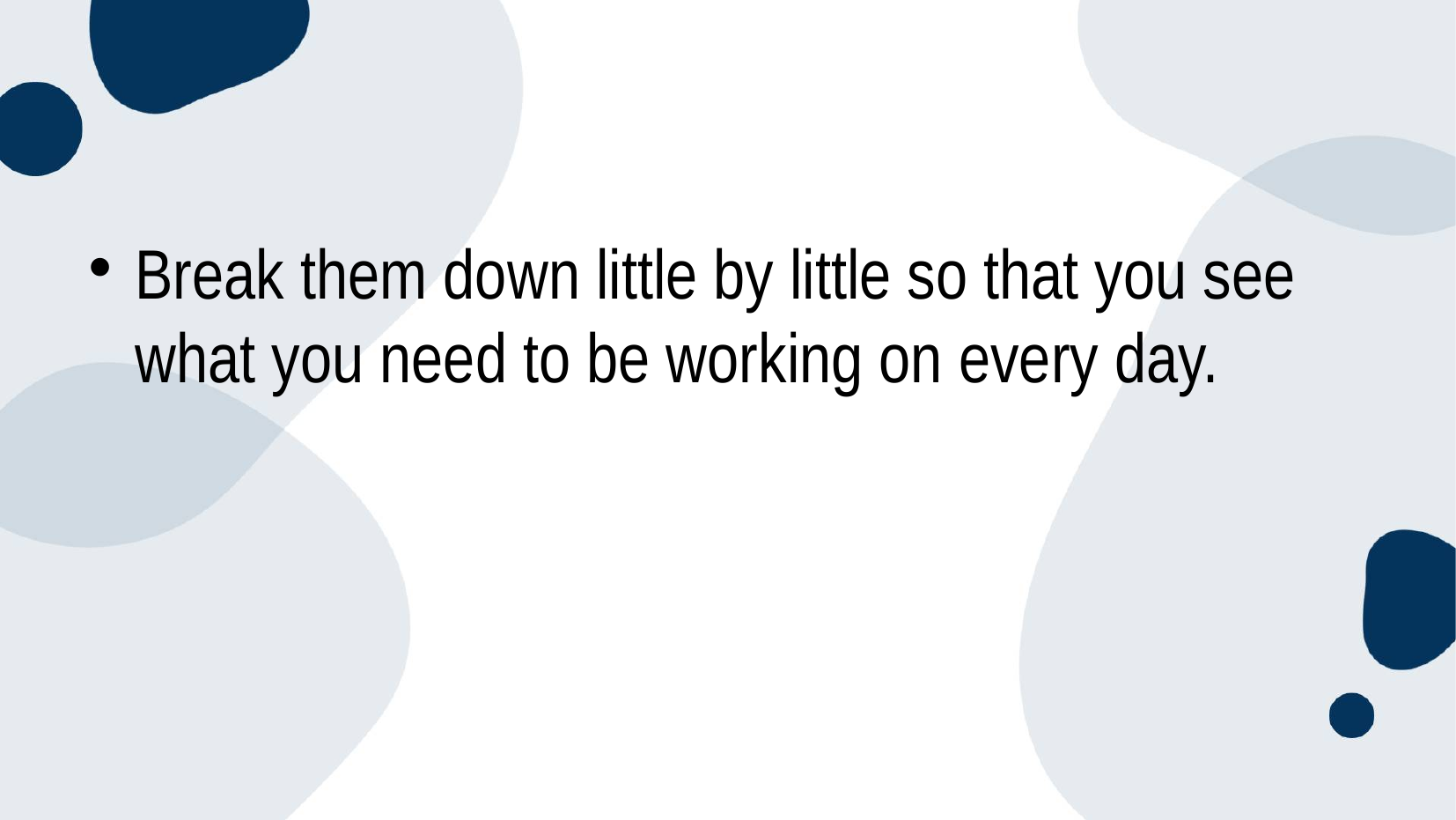

Break them down little by little so that you see what you need to be working on every day.